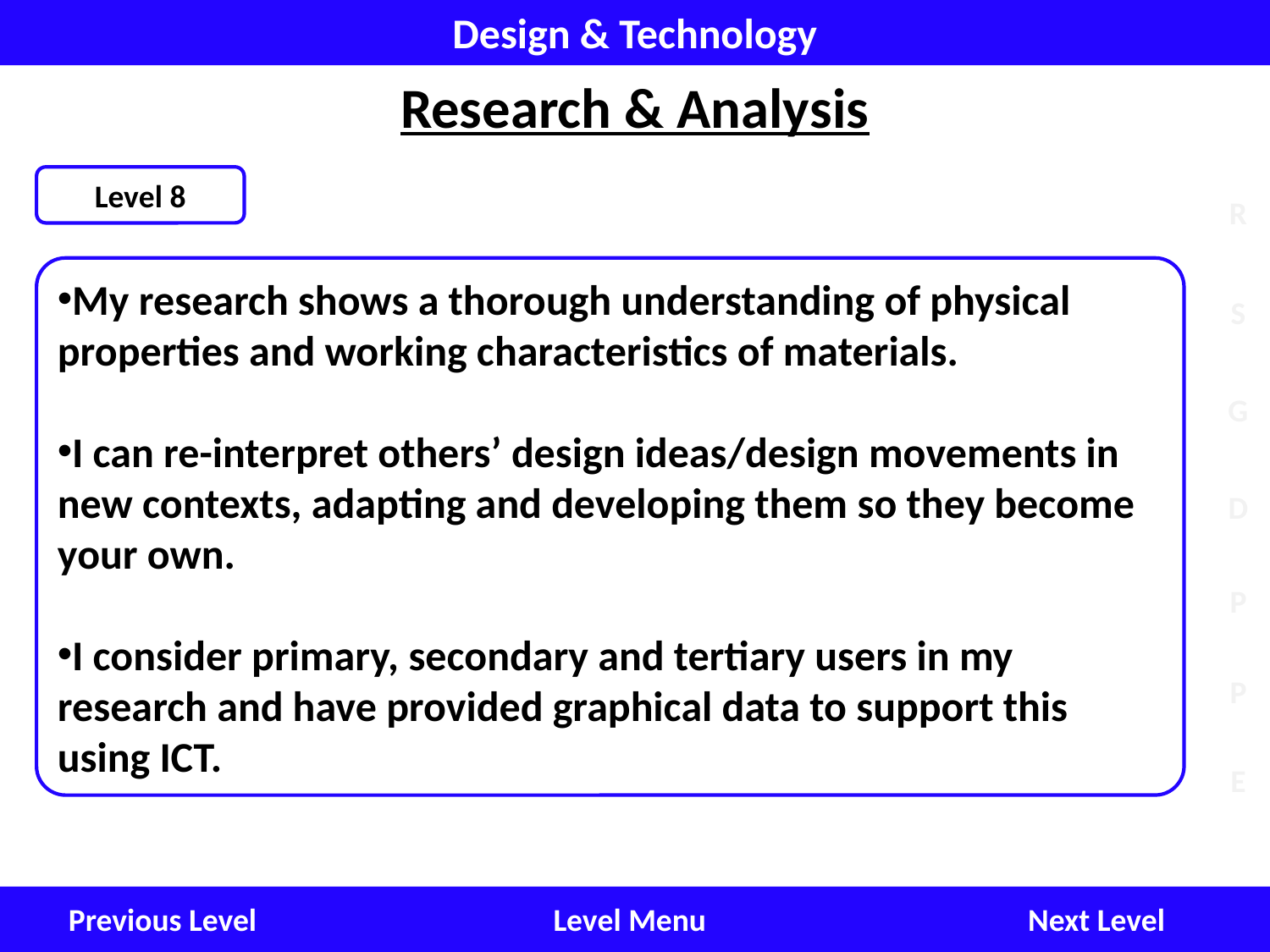

Design & Technology
Research & Analysis
Level 8
My research shows a thorough understanding of physical properties and working characteristics of materials.

I can re-interpret others’ design ideas/design movements in new contexts, adapting and developing them so they become your own.

I consider primary, secondary and tertiary users in my research and have provided graphical data to support this using ICT.

Next Level
Level Menu
Previous Level